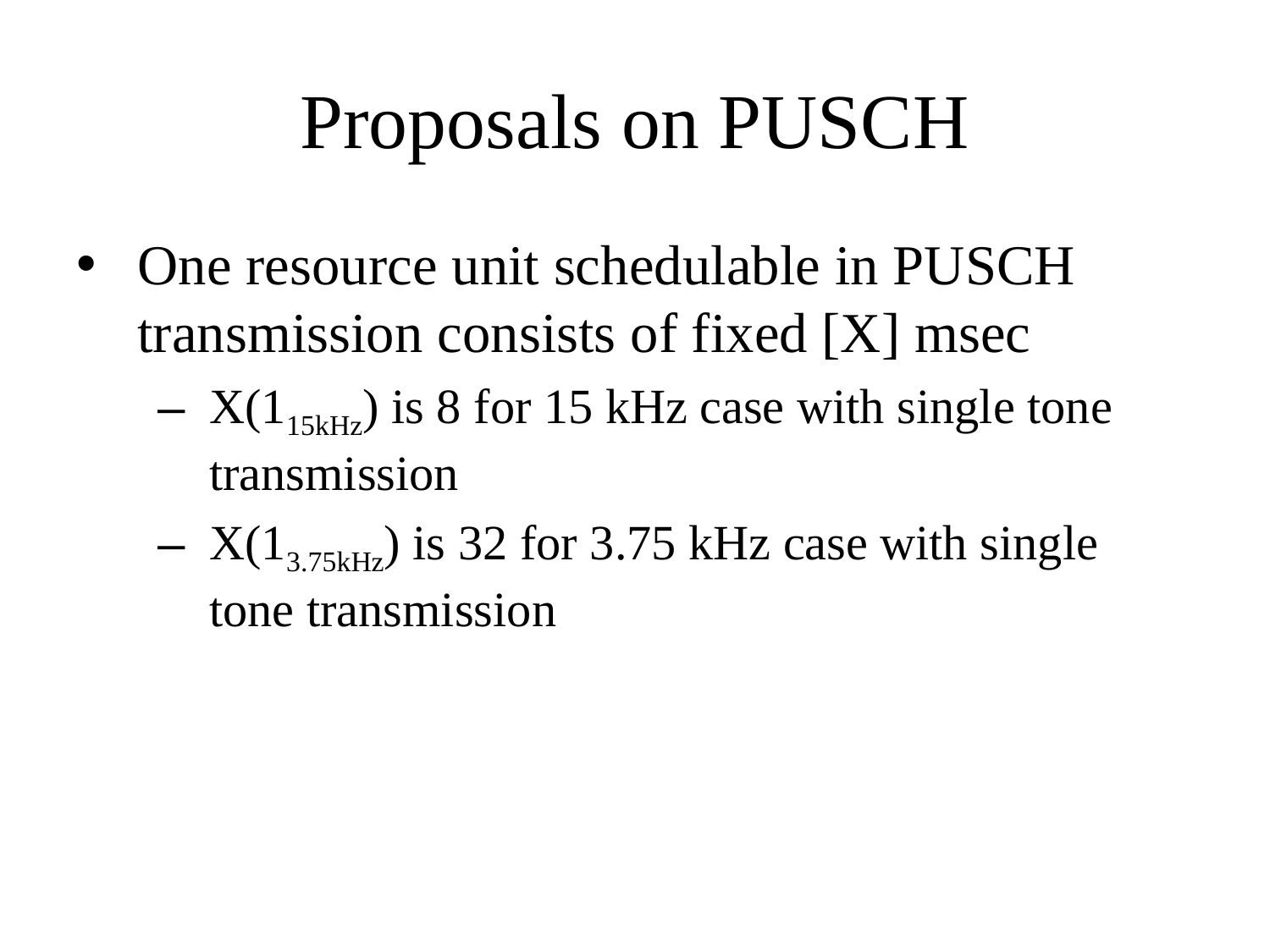

# Proposals on PUSCH
One resource unit schedulable in PUSCH transmission consists of fixed [X] msec
X(115kHz) is 8 for 15 kHz case with single tone transmission
X(13.75kHz) is 32 for 3.75 kHz case with single tone transmission